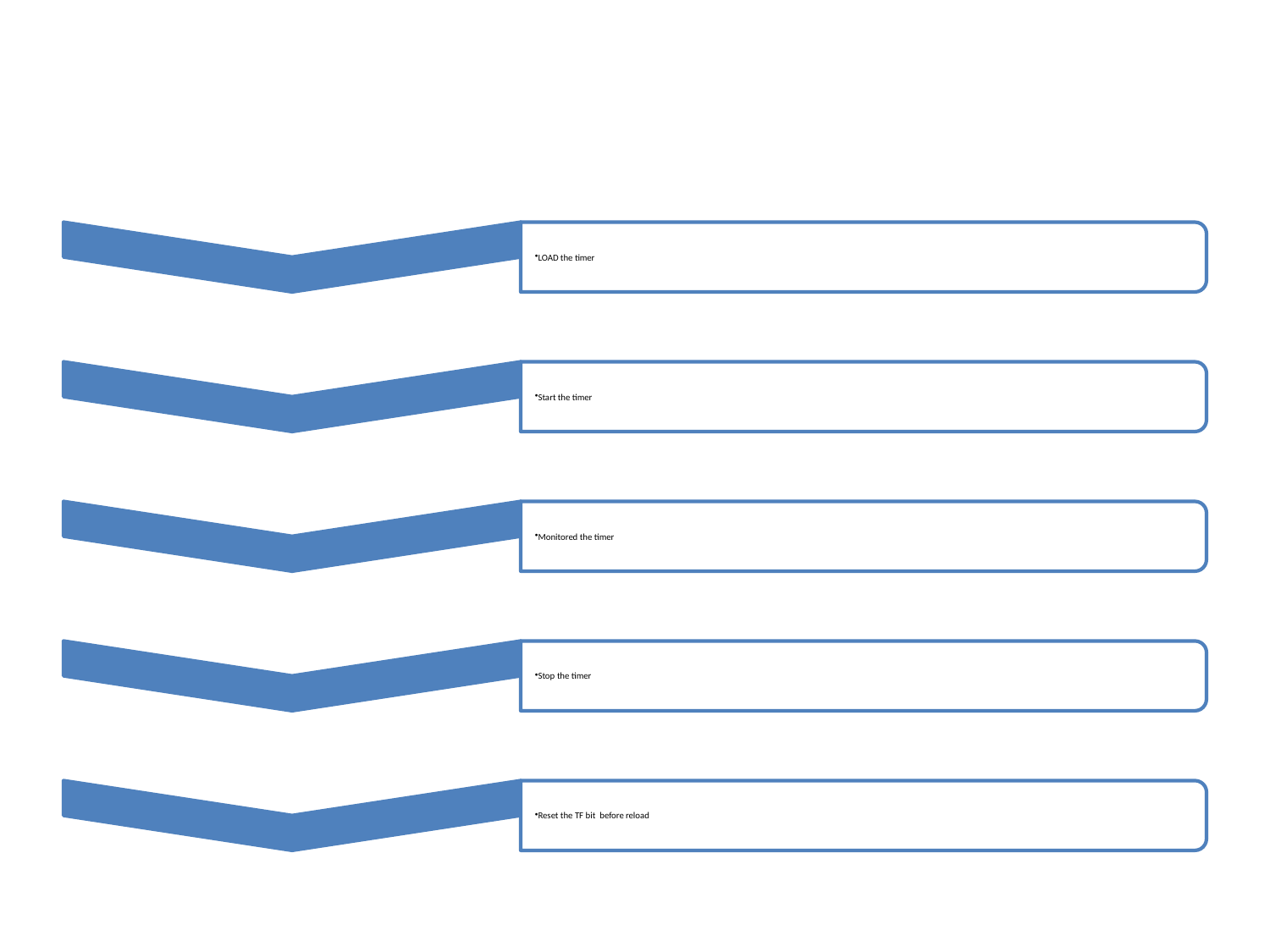

#
LOAD the timer
Start the timer
Monitored the timer
Stop the timer
Reset the TF bit  before reload